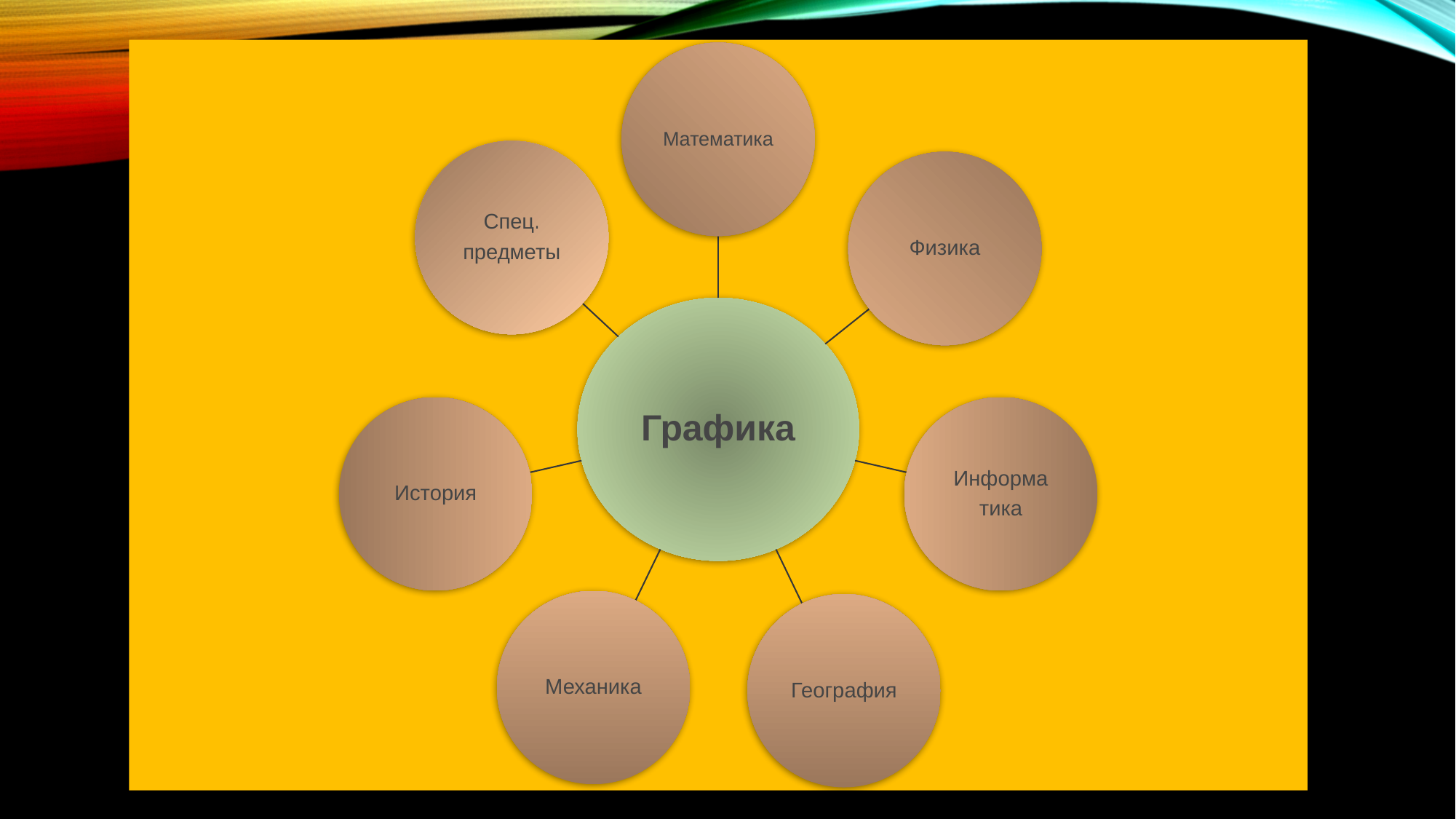

Графика

Математика

Физика

Информа
тика

География

Механика

История

Спец.
предметы